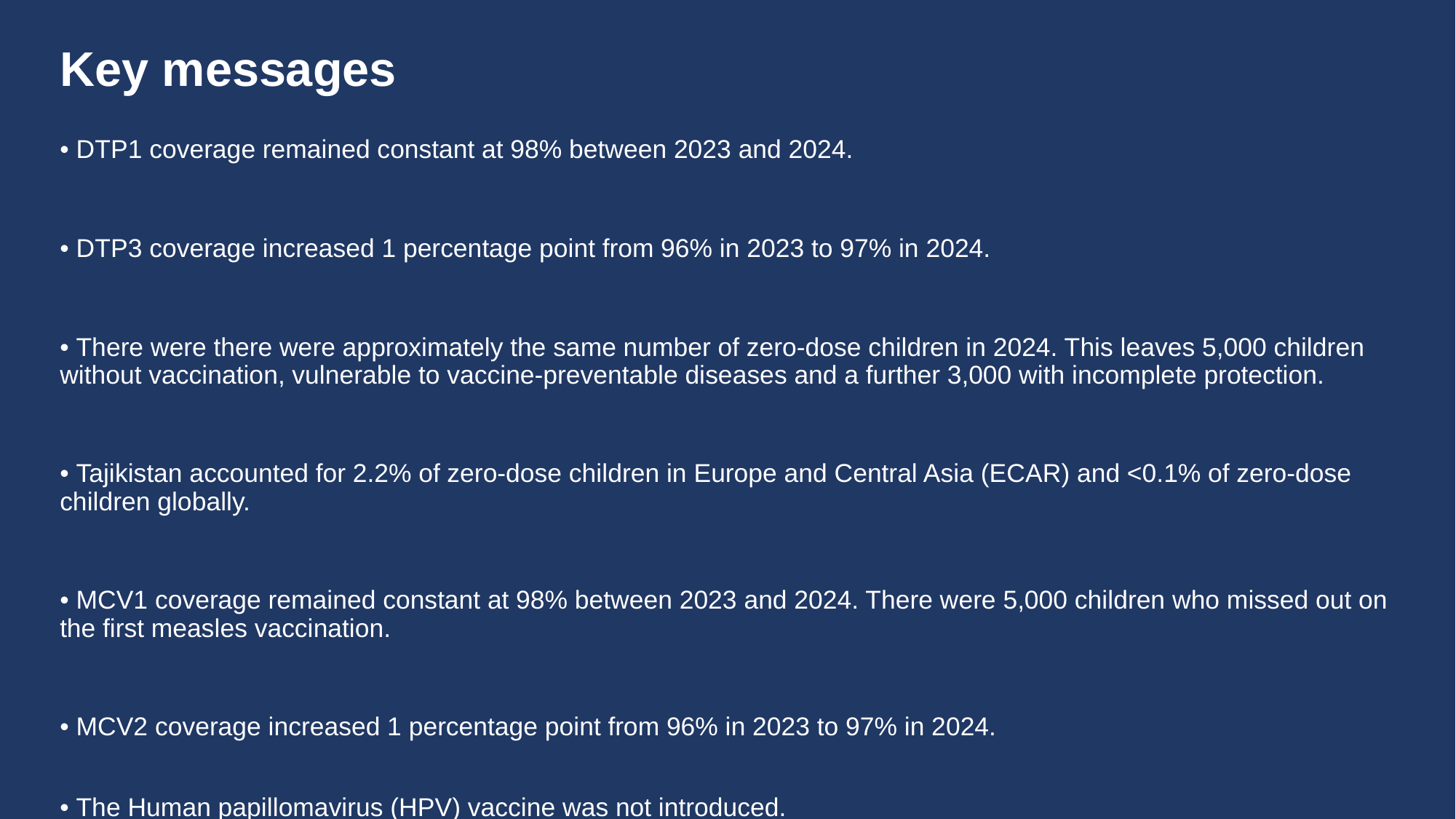

# Key messages
• DTP1 coverage remained constant at 98% between 2023 and 2024.

• DTP3 coverage increased 1 percentage point from 96% in 2023 to 97% in 2024.

• There were there were approximately the same number of zero-dose children in 2024. This leaves 5,000 children without vaccination, vulnerable to vaccine-preventable diseases and a further 3,000 with incomplete protection.

• Tajikistan accounted for 2.2% of zero-dose children in Europe and Central Asia (ECAR) and <0.1% of zero-dose children globally.

• MCV1 coverage remained constant at 98% between 2023 and 2024. There were 5,000 children who missed out on the first measles vaccination.

• MCV2 coverage increased 1 percentage point from 96% in 2023 to 97% in 2024.

• The Human papillomavirus (HPV) vaccine was not introduced.